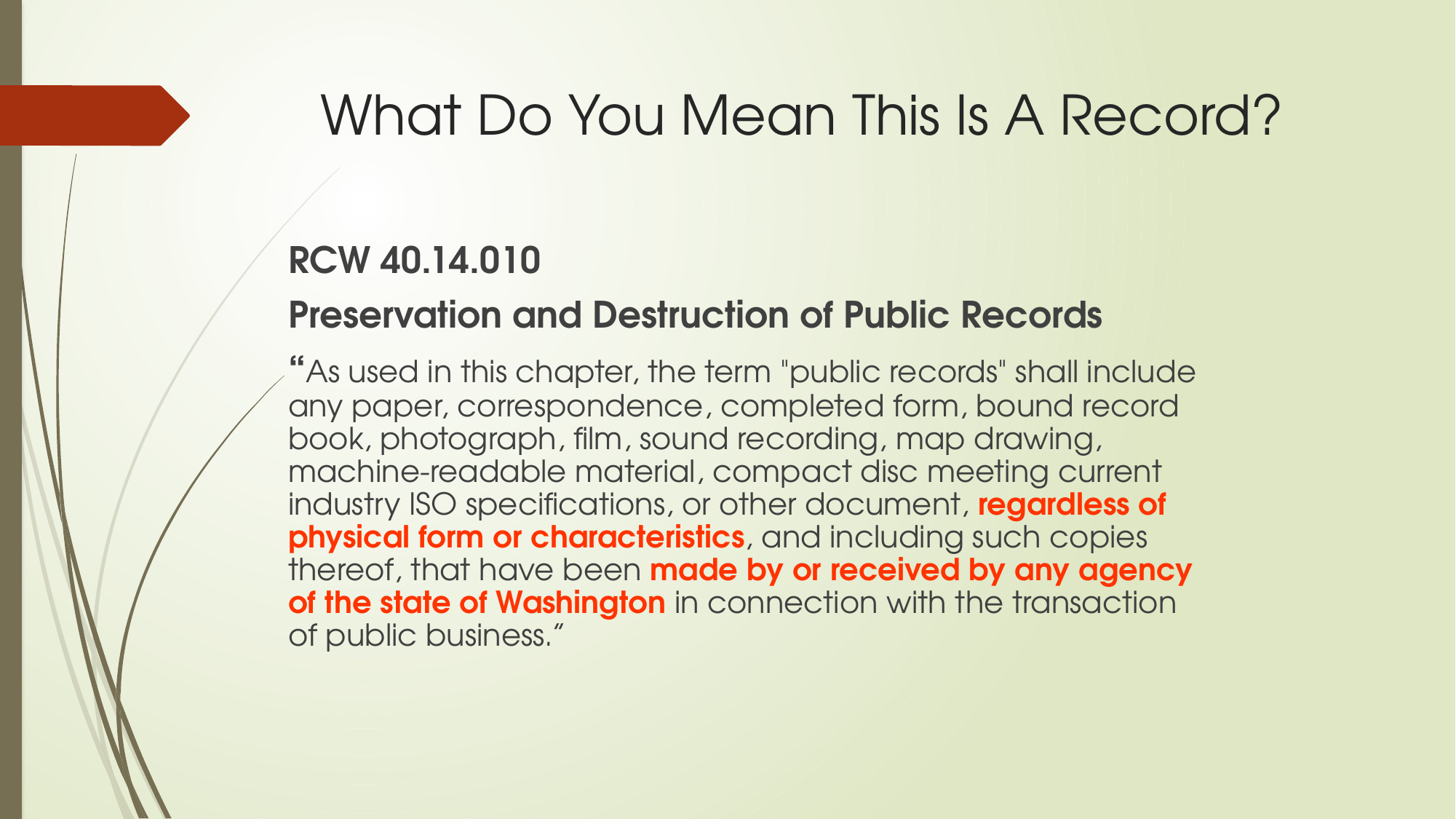

# What Do You Mean This Is A Record?
	RCW 40.14.010
	Preservation and Destruction of Public Records
	“As used in this chapter, the term "public records" shall include any paper, correspondence, completed form, bound record book, photograph, film, sound recording, map drawing, machine-readable material, compact disc meeting current industry ISO specifications, or other document, regardless of physical form or characteristics, and including such copies thereof, that have been made by or received by any agency of the state of Washington in connection with the transaction of public business.”